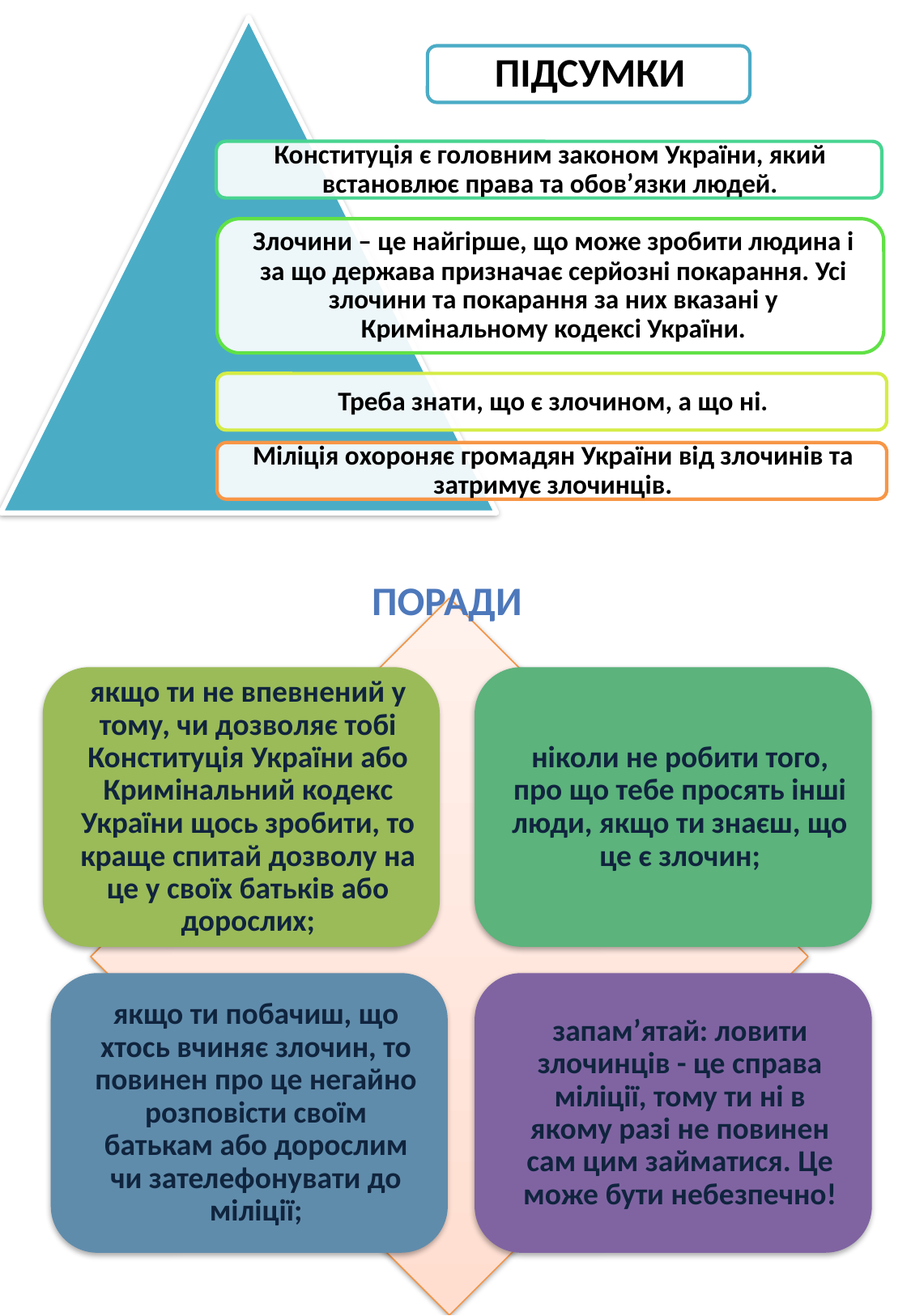

ПІДСУМКИ
Конституція є головним законом України, який встановлює права та обов’язки людей.
Злочини – це найгірше, що може зробити людина і за що держава призначає серйозні покарання. Усі злочини та покарання за них вказані у Кримінальному кодексі України.
Треба знати, що є злочином, а що ні.
Міліція охороняє громадян України від злочинів та затримує злочинців.
ПОРАДИ
якщо ти не впевнений у тому, чи дозволяє тобі Конституція України або Кримінальний кодекс України щось зробити, то краще спитай дозволу на це у своїх батьків або дорослих;
ніколи не робити того, про що тебе просять інші люди, якщо ти знаєш, що це є злочин;
якщо ти побачиш, що хтось вчиняє злочин, то повинен про це негайно розповісти своїм батькам або дорослим чи зателефонувати до міліції;
запам’ятай: ловити злочинців - це справа міліції, тому ти ні в якому разі не повинен сам цим займатися. Це може бути небезпечно!